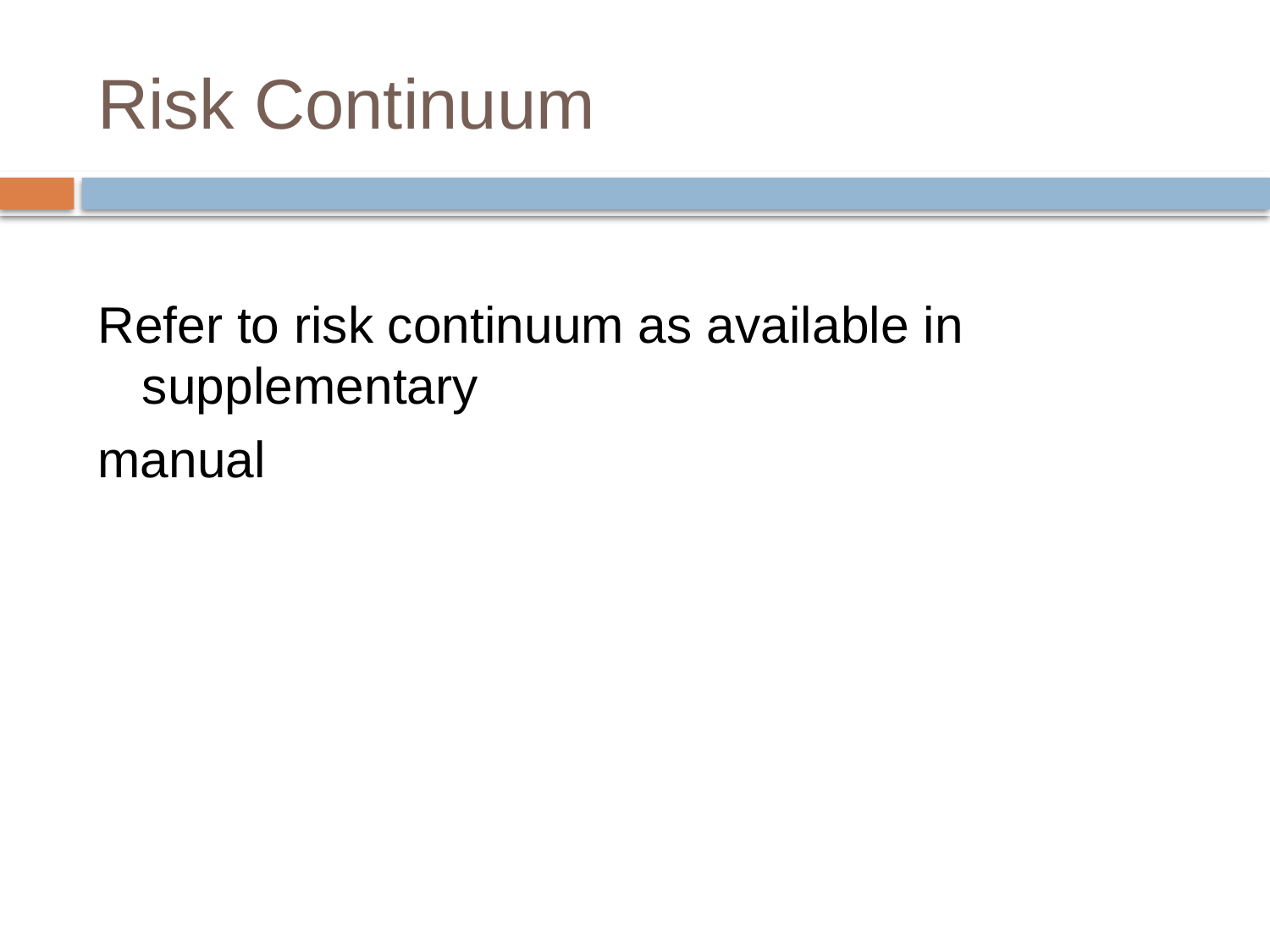

# Risk Continuum
Refer to risk continuum as available in supplementary
manual